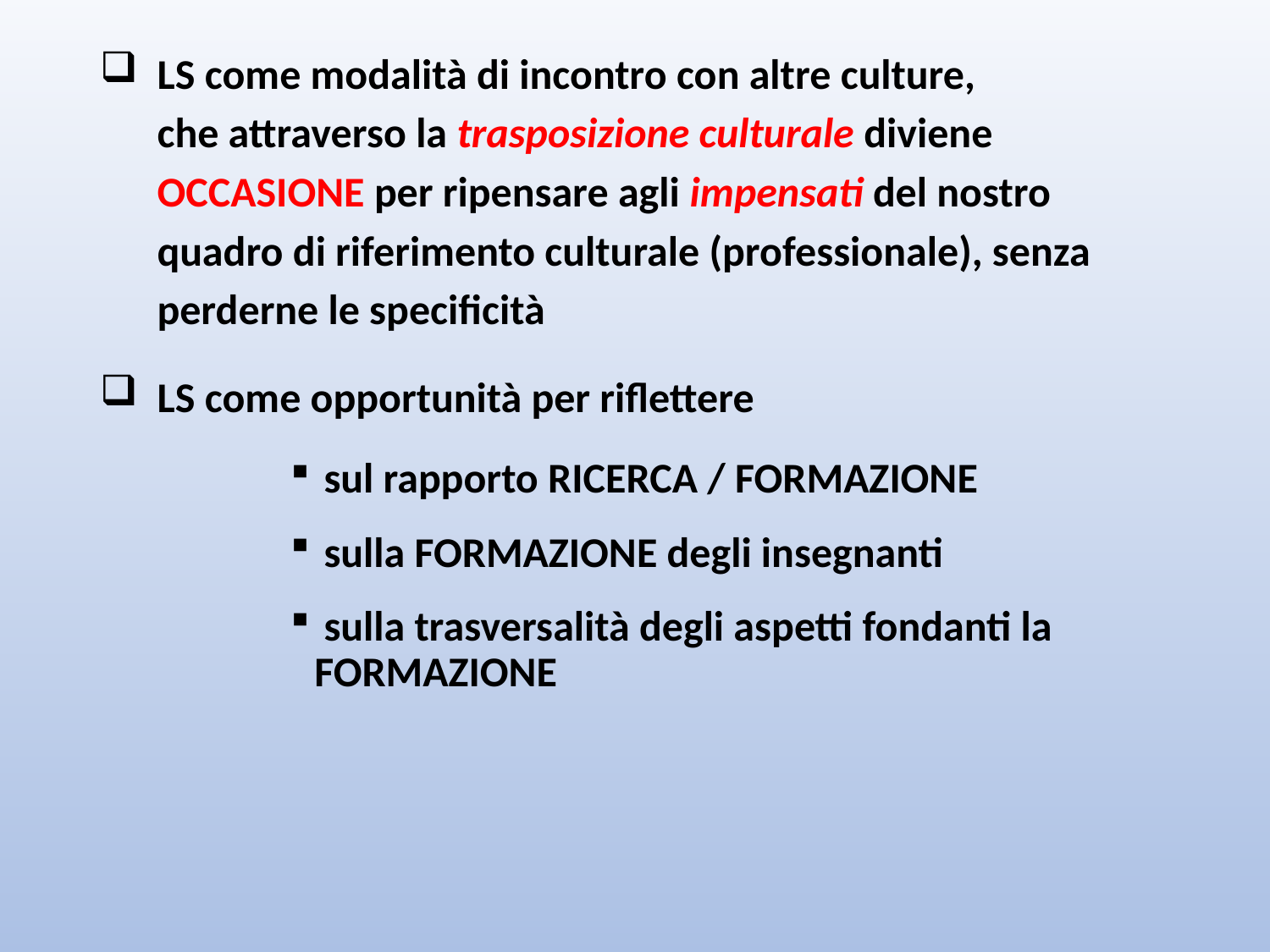

LS come modalità di incontro con altre culture,
      che attraverso la trasposizione culturale diviene
      OCCASIONE per ripensare agli impensati del nostro
      quadro di riferimento culturale (professionale), senza
      perderne le specificità

  LS come opportunità per riflettere

 sul rapporto RICERCA / FORMAZIONE

 sulla FORMAZIONE degli insegnanti

 sulla trasversalità degli aspetti fondanti la FORMAZIONE